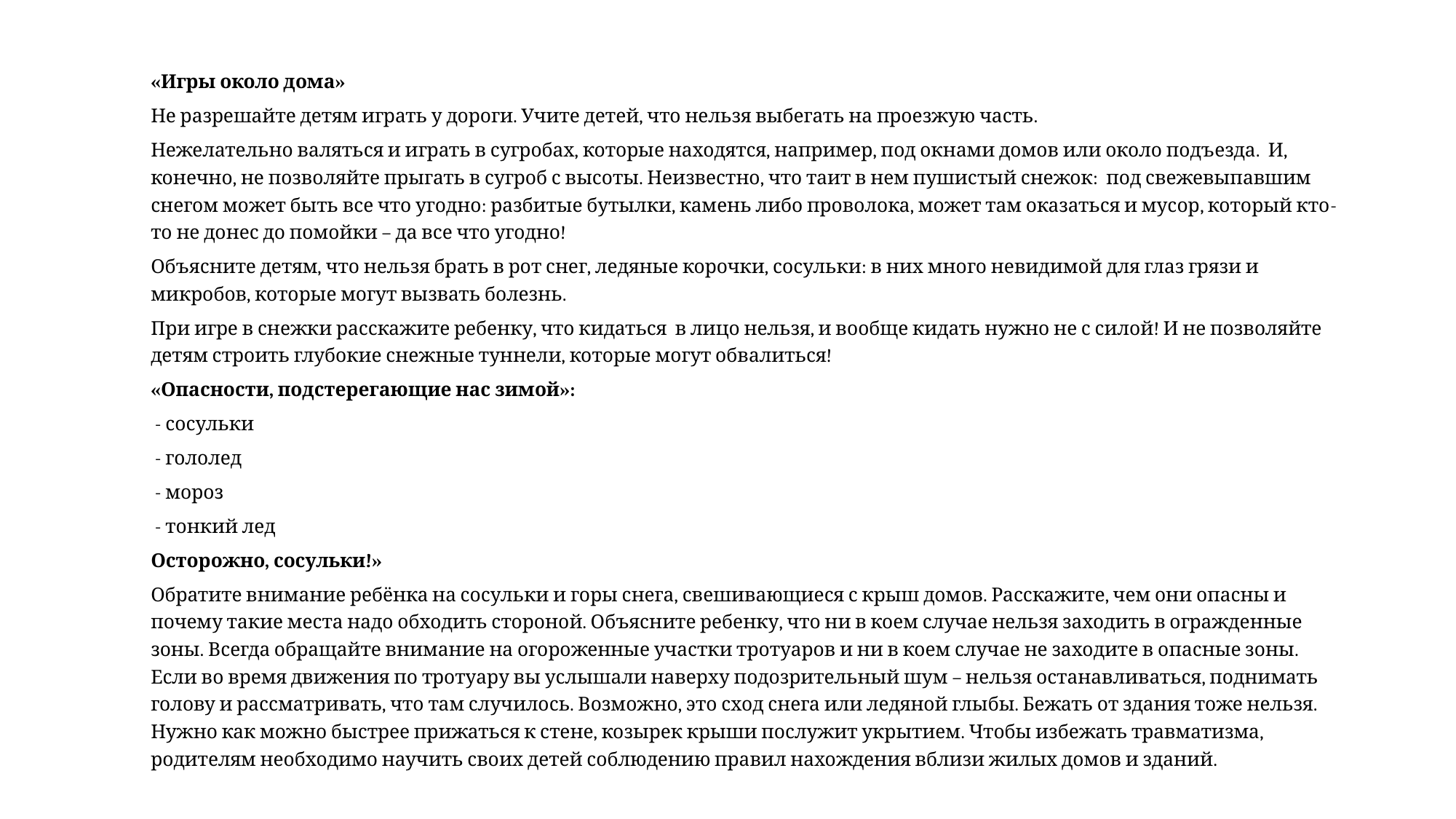

«Игры около дома»
Не разрешайте детям играть у дороги. Учите детей, что нельзя выбегать на проезжую часть.
Нежелательно валяться и играть в сугробах, которые находятся, например, под окнами домов или около подъезда.  И, конечно, не позволяйте прыгать в сугроб с высоты. Неизвестно, что таит в нем пушистый снежок:  под свежевыпавшим снегом может быть все что угодно: разбитые бутылки, камень либо проволока, может там оказаться и мусор, который кто-то не донес до помойки – да все что угодно!
Объясните детям, что нельзя брать в рот снег, ледяные корочки, сосульки: в них много невидимой для глаз грязи и микробов, которые могут вызвать болезнь.
При игре в снежки расскажите ребенку, что кидаться  в лицо нельзя, и вообще кидать нужно не с силой! И не позволяйте детям строить глубокие снежные туннели, которые могут обвалиться!
«Опасности, подстерегающие нас зимой»:
 - сосульки
 - гололед
 - мороз
 - тонкий лед
Осторожно, сосульки!»
Обратите внимание ребёнка на сосульки и горы снега, свешивающиеся с крыш домов. Расскажите, чем они опасны и почему такие места надо обходить стороной. Объясните ребенку, что ни в коем случае нельзя заходить в огражденные зоны. Всегда обращайте внимание на огороженные участки тротуаров и ни в коем случае не заходите в опасные зоны. Если во время движения по тротуару вы услышали наверху подозрительный шум – нельзя останавливаться, поднимать голову и рассматривать, что там случилось. Возможно, это сход снега или ледяной глыбы. Бежать от здания тоже нельзя. Нужно как можно быстрее прижаться к стене, козырек крыши послужит укрытием. Чтобы избежать травматизма, родителям необходимо научить своих детей соблюдению правил нахождения вблизи жилых домов и зданий.